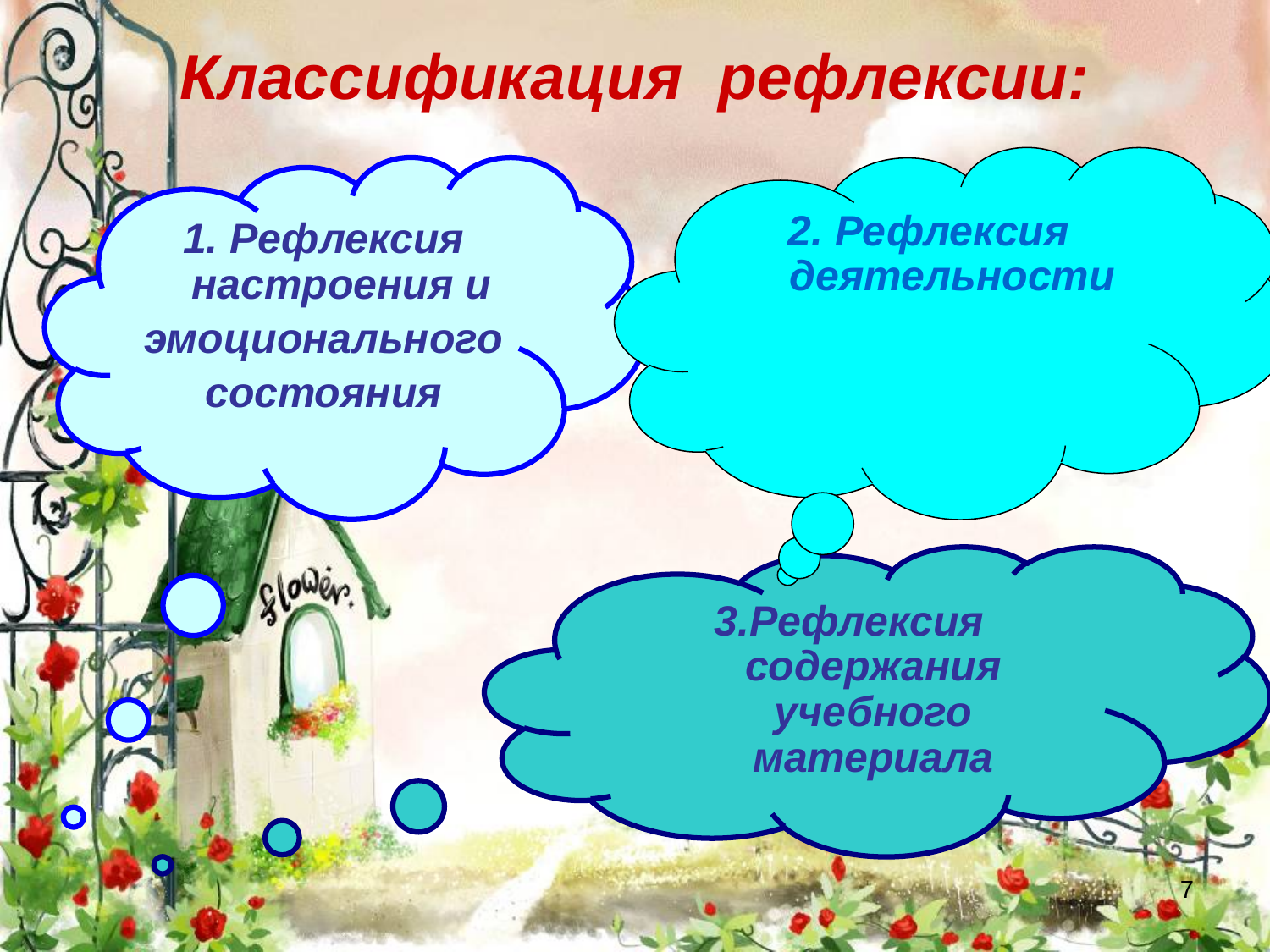

Классификация  рефлексии:
2. Рефлексия деятельности
1. Рефлексия настроения и
эмоционального
состояния
3.Рефлексия содержания учебного материала
7